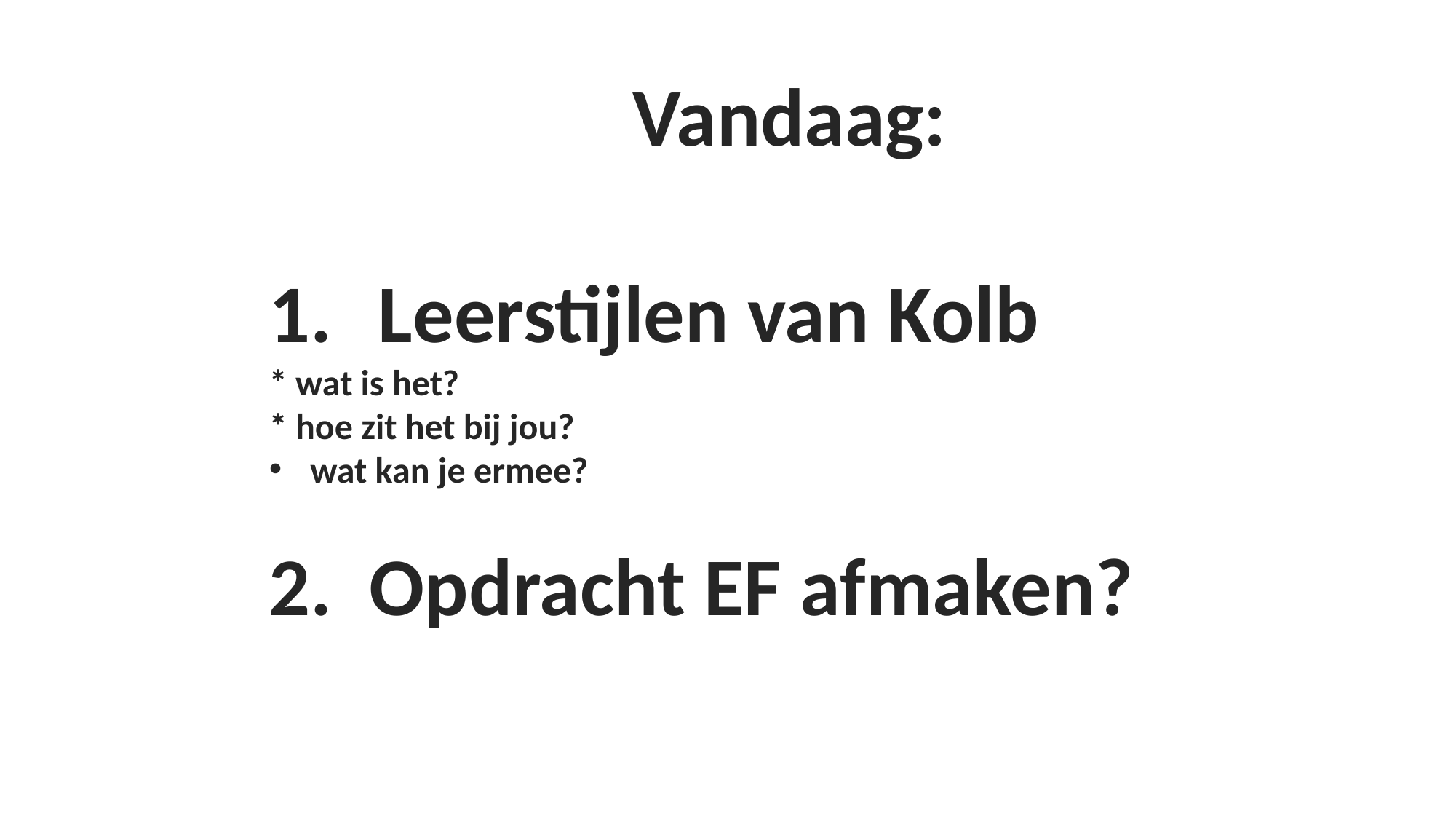

Vandaag:

Leerstijlen van Kolb
* wat is het?
* hoe zit het bij jou?
wat kan je ermee?

2.  Opdracht EF afmaken?